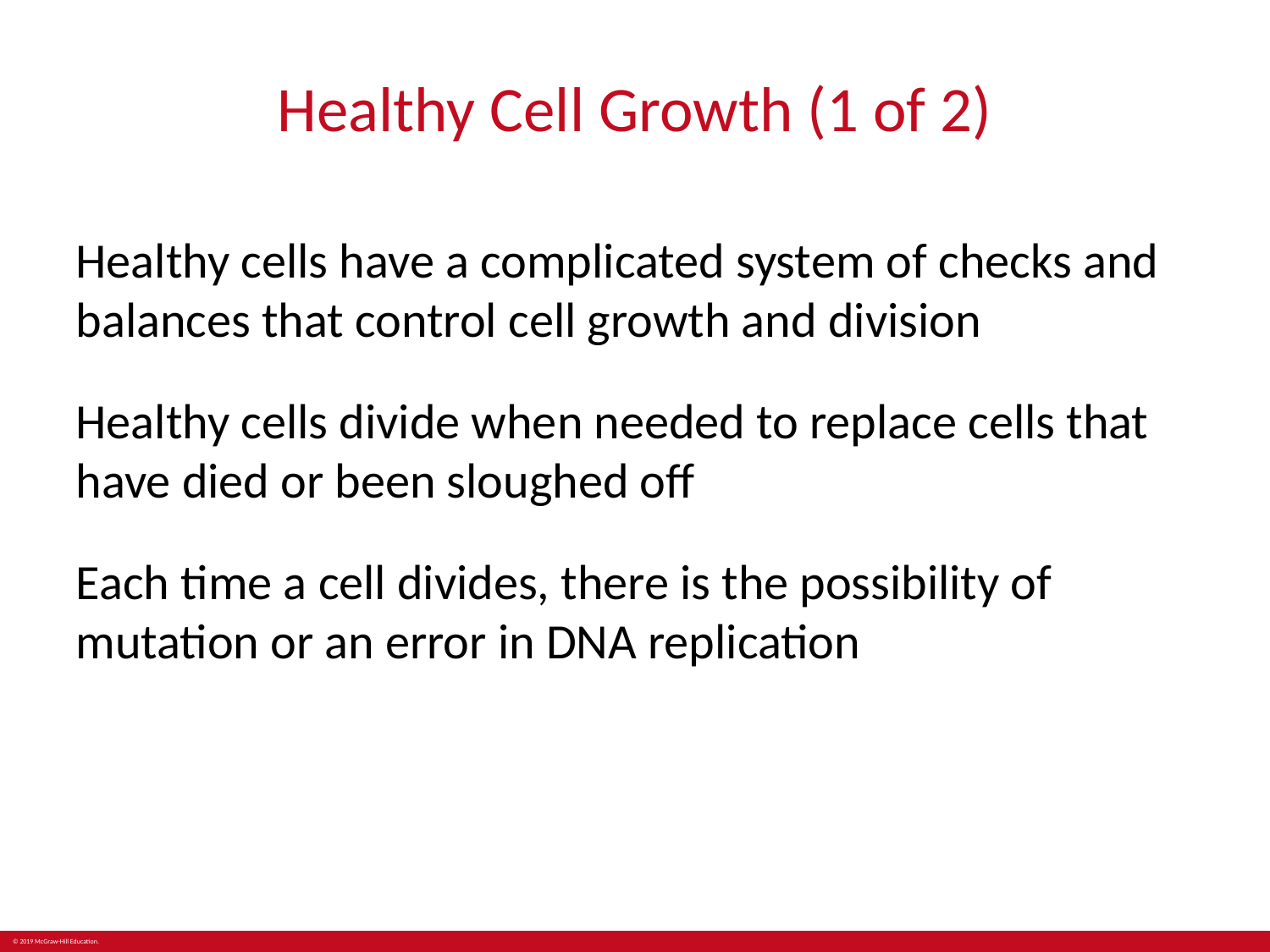

# Healthy Cell Growth (1 of 2)
Healthy cells have a complicated system of checks and balances that control cell growth and division
Healthy cells divide when needed to replace cells that have died or been sloughed off
Each time a cell divides, there is the possibility of mutation or an error in DNA replication